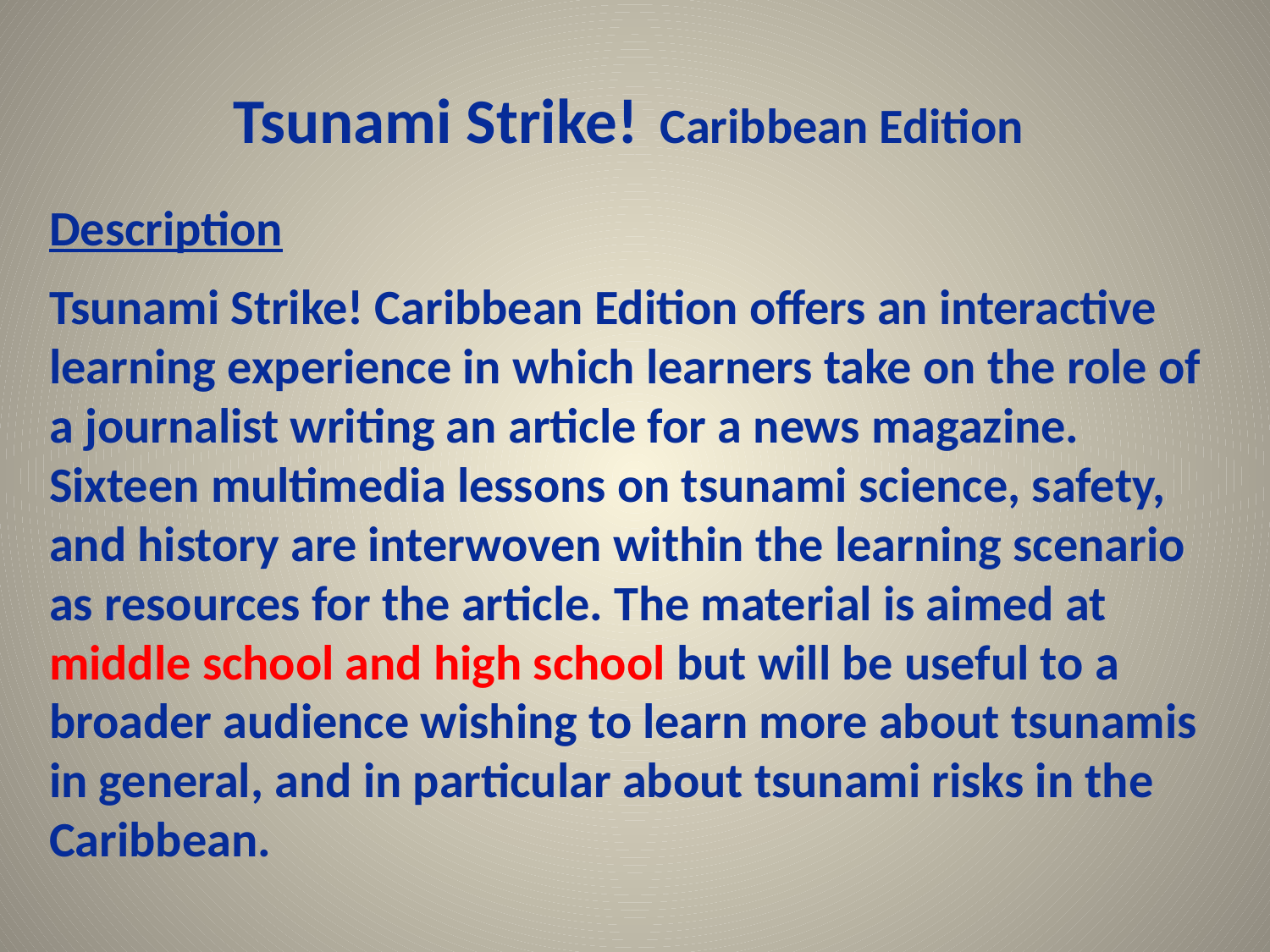

Tsunami Strike!  Caribbean Edition
Description

Tsunami Strike! Caribbean Edition offers an interactive learning experience in which learners take on the role of a journalist writing an article for a news magazine. Sixteen multimedia lessons on tsunami science, safety, and history are interwoven within the learning scenario as resources for the article. The material is aimed at middle school and high school but will be useful to a broader audience wishing to learn more about tsunamis in general, and in particular about tsunami risks in the Caribbean.